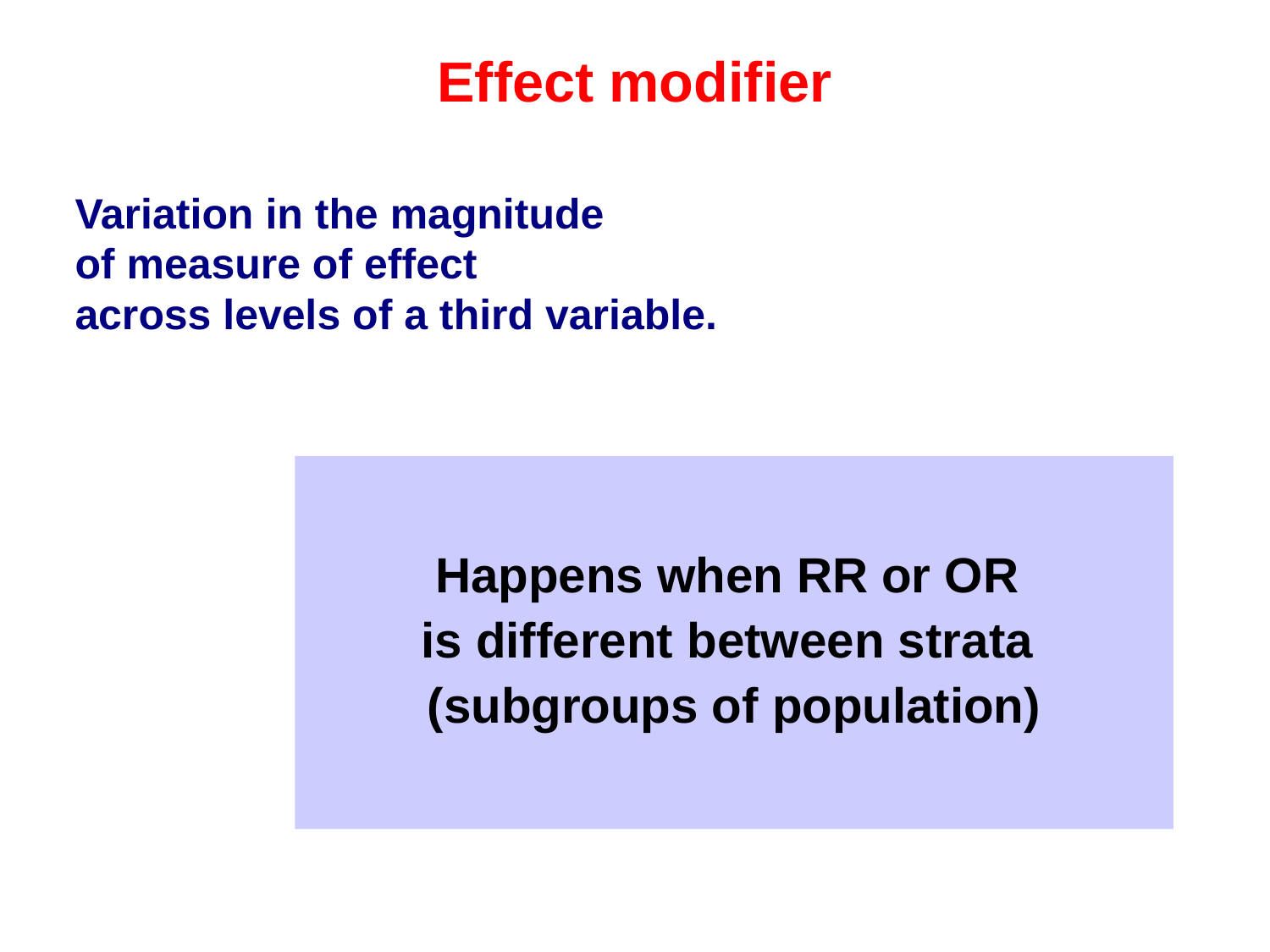

# Effect modifier
Variation in the magnitude
of measure of effect
across levels of a third variable.

Happens when RR or OR
is different between strata
(subgroups of population)